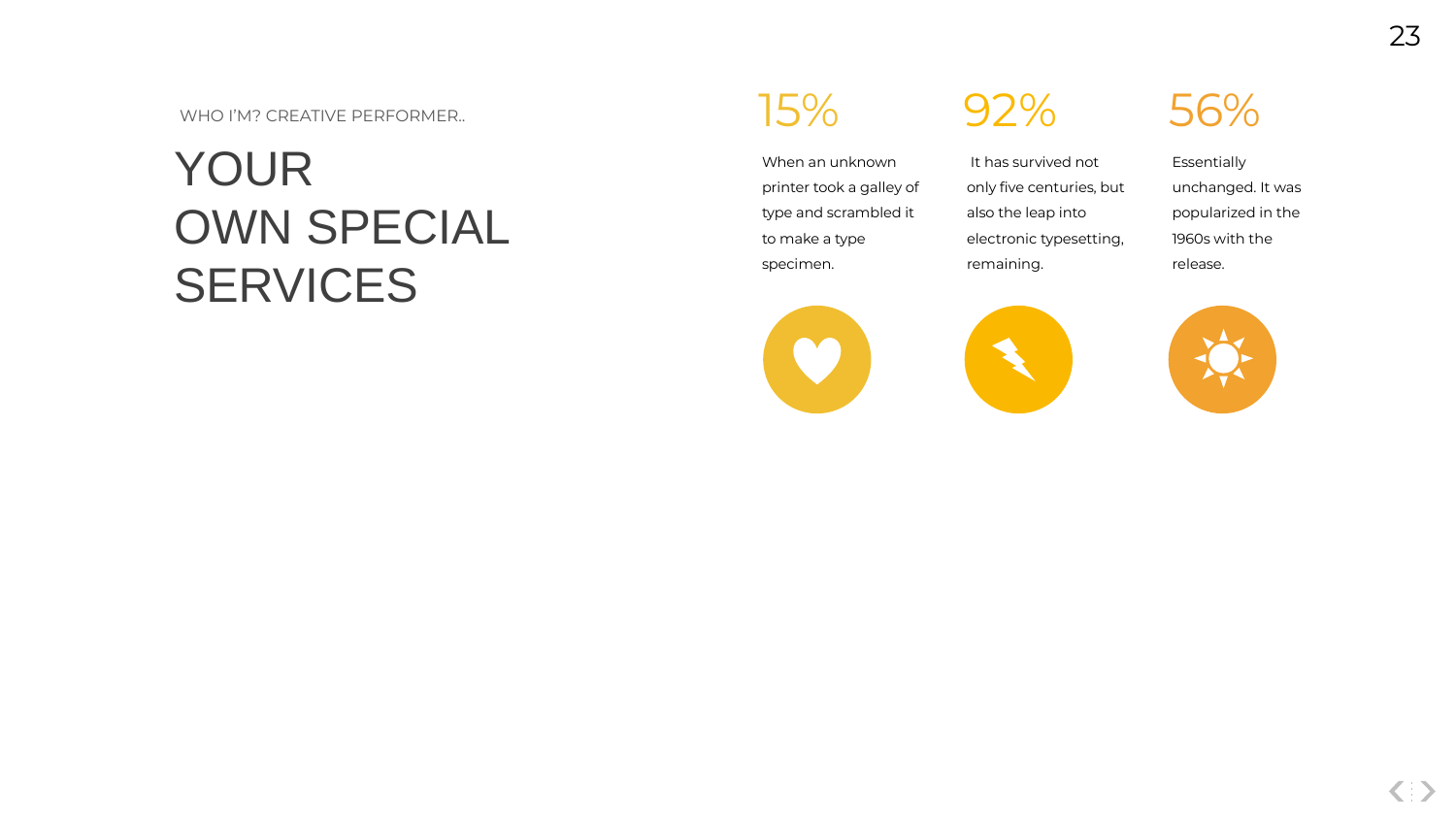

23
15%
92%
56%
WHO I’M? CREATIVE PERFORMER..
YOUR
OWN SPECIAL
SERVICES
When an unknown printer took a galley of type and scrambled it to make a type specimen.
 It has survived not only five centuries, but also the leap into electronic typesetting, remaining.
Essentially unchanged. It was popularized in the 1960s with the release.